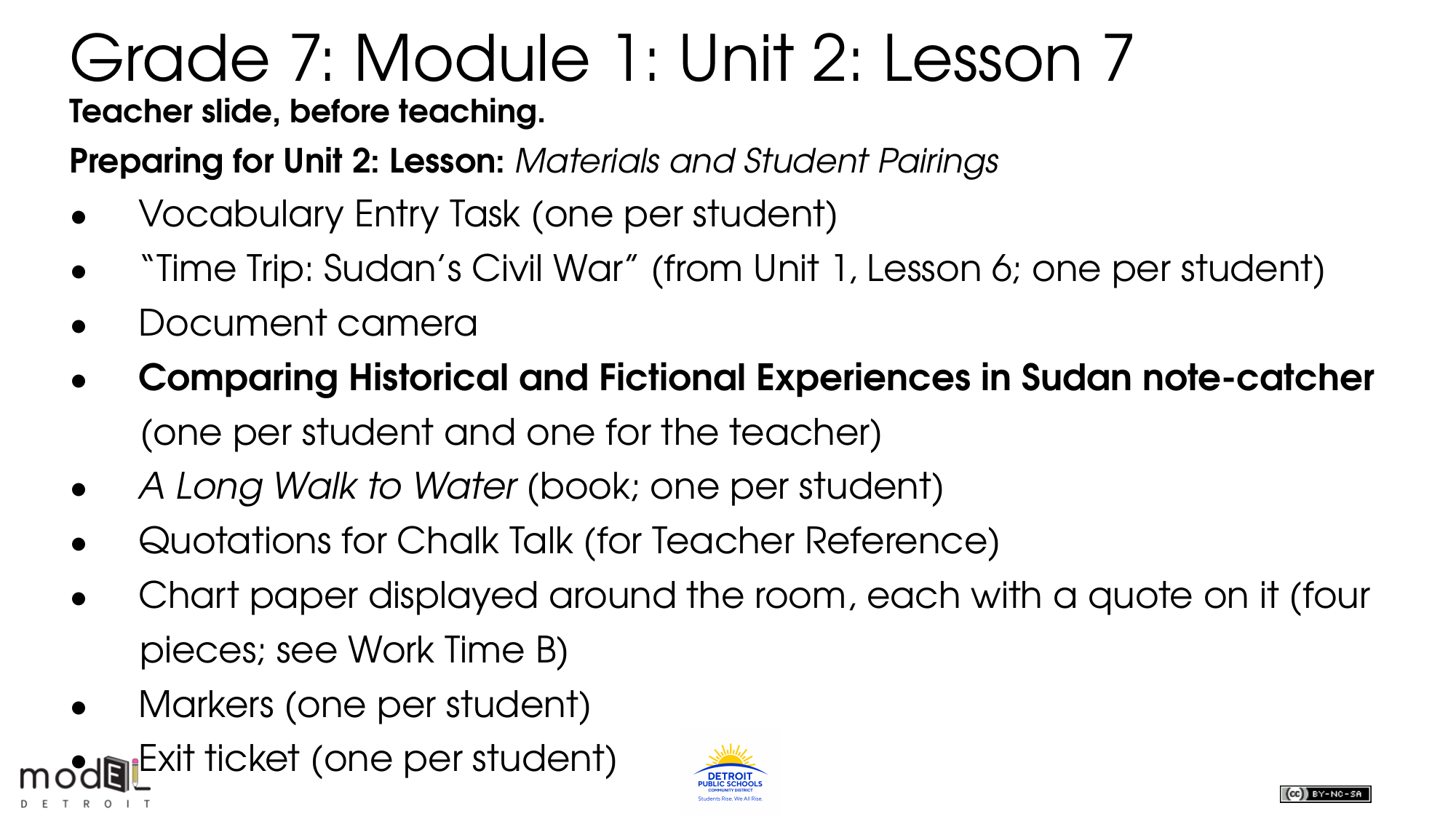

Grade 7: Module 1: Unit 2: Lesson 7
Teacher slide, before teaching.
Preparing for Unit 2: Lesson: Materials and Student Pairings
•     Vocabulary Entry Task (one per student)
•     “Time Trip: Sudan’s Civil War” (from Unit 1, Lesson 6; one per student)
•     Document camera
•     Comparing Historical and Fictional Experiences in Sudan note-catcher
       (one per student and one for the teacher)
•     A Long Walk to Water (book; one per student)
•     Quotations for Chalk Talk (for Teacher Reference)
•     Chart paper displayed around the room, each with a quote on it (four
       pieces; see Work Time B)
•     Markers (one per student)
•     Exit ticket (one per student)